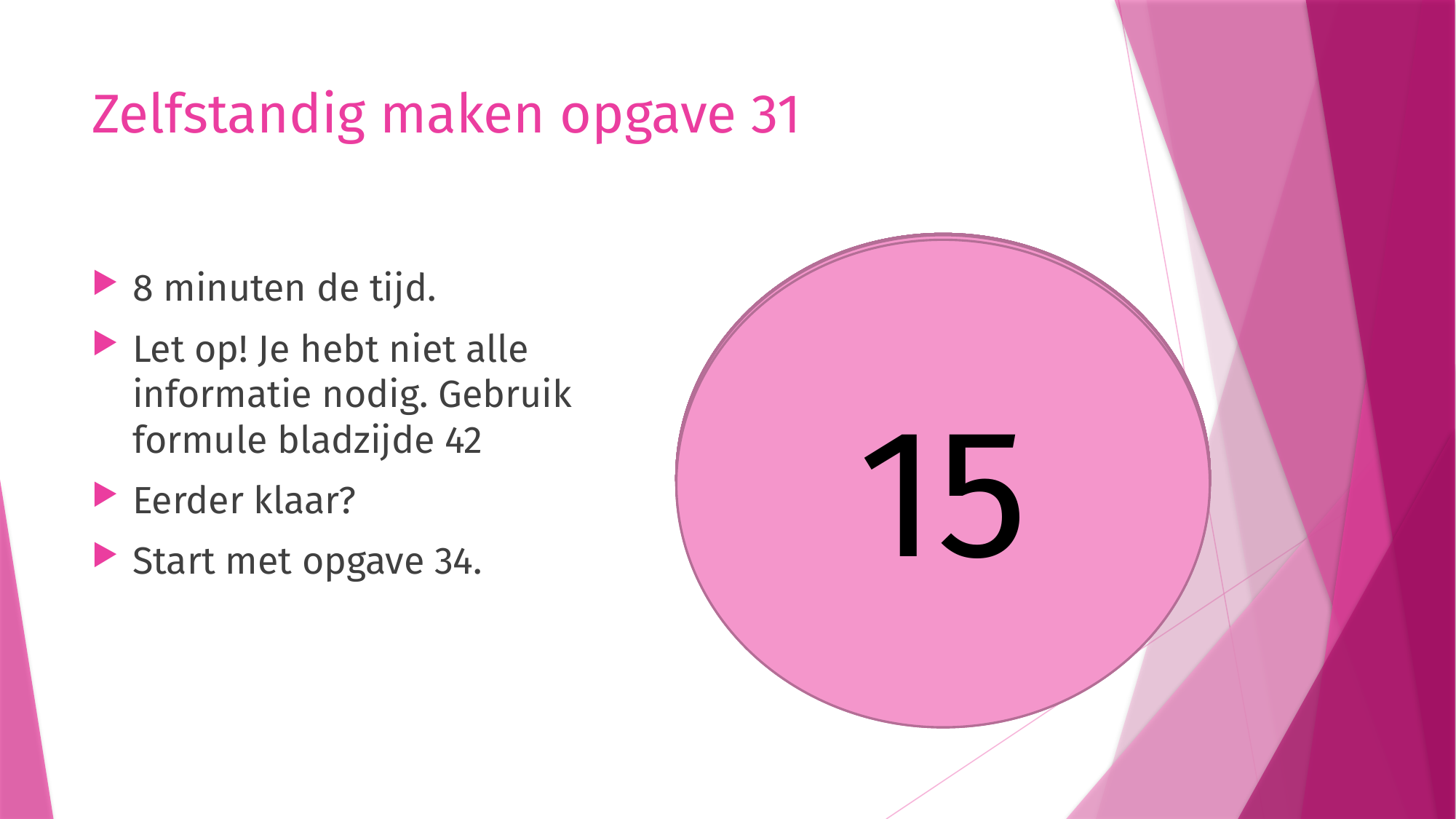

# Zelfstandig maken opgave 31
10
9
8
5
6
7
4
3
1
2
14
13
11
15
12
8 minuten de tijd.
Let op! Je hebt niet alle informatie nodig. Gebruik formule bladzijde 42
Eerder klaar?
Start met opgave 34.